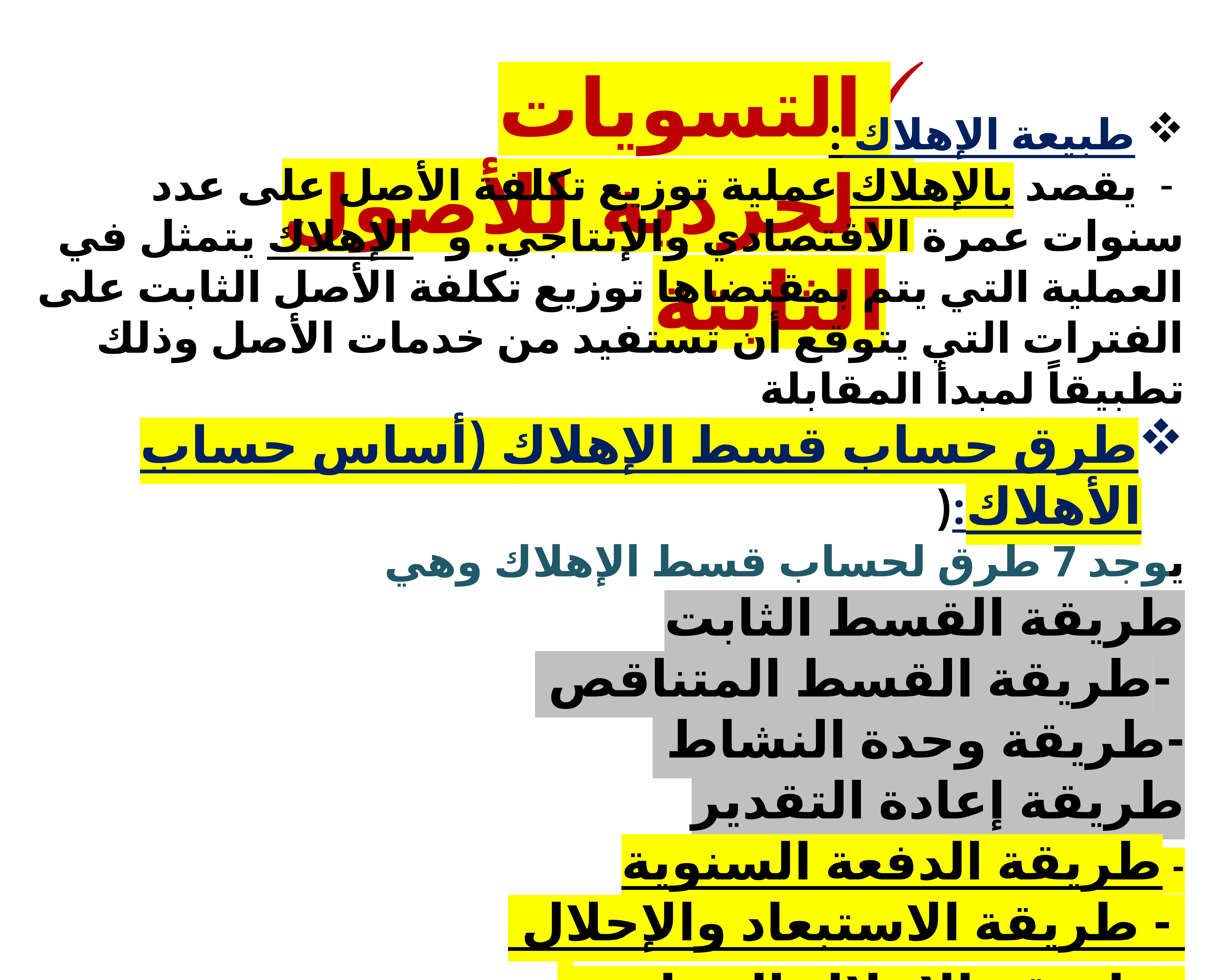

التسويات الجردية للأصول الثابتة
 طبيعة الإهلاك :
 -  يقصد بالإهلاك عملية توزيع تكلفة الأصل على عدد سنوات عمرة الاقتصادي والإنتاجي. و   الإهلاك يتمثل في العملية التي يتم بمقتضاها توزيع تكلفة الأصل الثابت على الفترات التي يتوقع أن تستفيد من خدمات الأصل وذلك تطبيقاً لمبدأ المقابلة
طرق حساب قسط الإهلاك (أساس حساب الأهلاك:(
يوجد 7 طرق لحساب قسط الإهلاك وهي
طريقة القسط الثابت
 -طريقة القسط المتناقص
-طريقة وحدة النشاط
طريقة إعادة التقدير
- طريقة الدفعة السنوية
 - طريقة الاستبعاد والإحلال
 -طريقة الإهلاك الجماعي